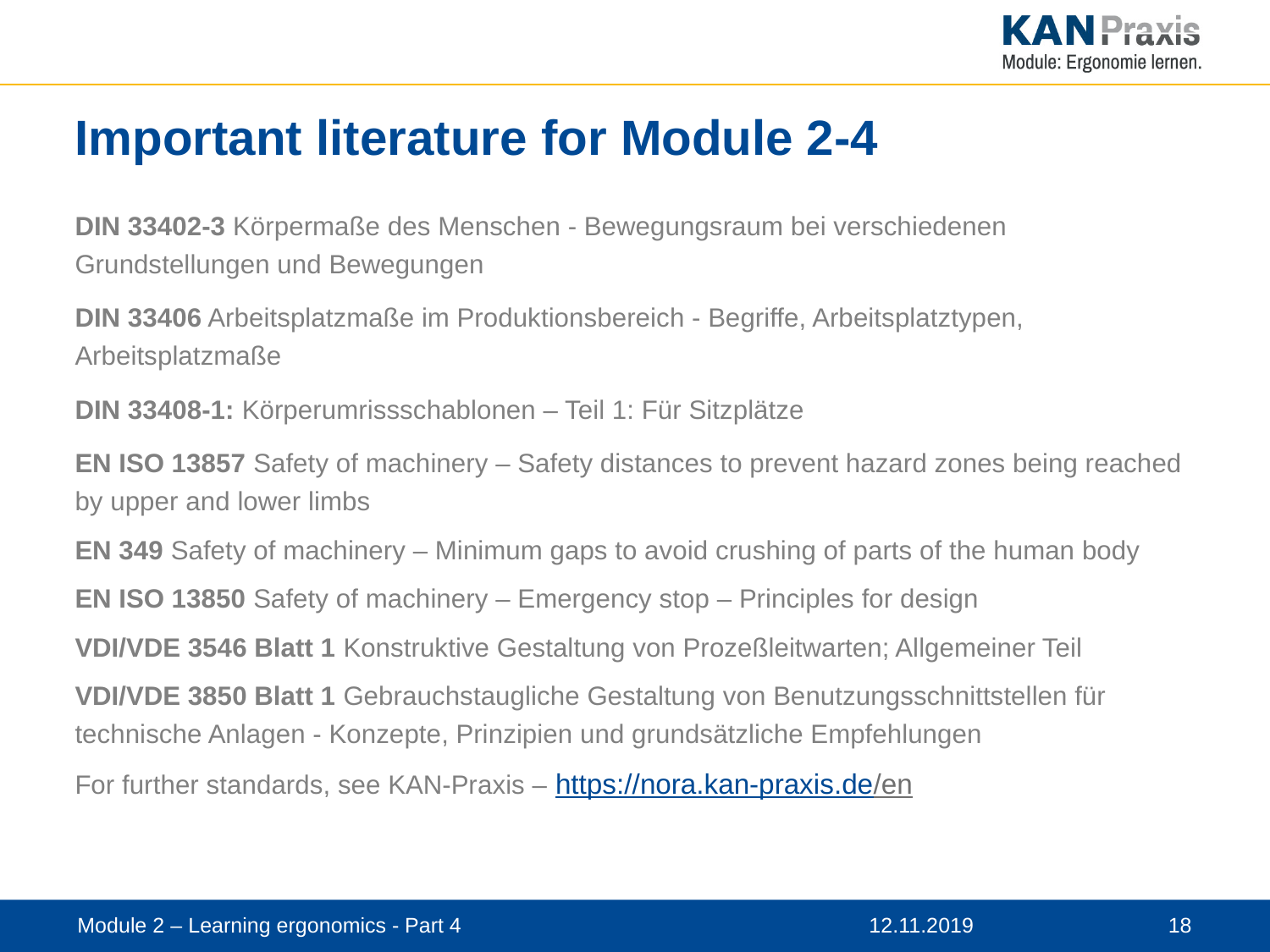

# Important literature for Module 2-4
DIN 33402-3 Körpermaße des Menschen - Bewegungsraum bei verschiedenen Grundstellungen und Bewegungen
DIN 33406 Arbeitsplatzmaße im Produktionsbereich - Begriffe, Arbeitsplatztypen, Arbeitsplatzmaße
DIN 33408-1: Körperumrissschablonen – Teil 1: Für Sitzplätze
EN ISO 13857 Safety of machinery – Safety distances to prevent hazard zones being reached by upper and lower limbs
EN 349 Safety of machinery – Minimum gaps to avoid crushing of parts of the human body
EN ISO 13850 Safety of machinery – Emergency stop – Principles for design
VDI/VDE 3546 Blatt 1 Konstruktive Gestaltung von Prozeßleitwarten; Allgemeiner Teil
VDI/VDE 3850 Blatt 1 Gebrauchstaugliche Gestaltung von Benutzungsschnittstellen für technische Anlagen - Konzepte, Prinzipien und grundsätzliche Empfehlungen
For further standards, see KAN-Praxis – https://nora.kan-praxis.de/en
Module 2 – Learning ergonomics - Part 4
12.11.2019
 18